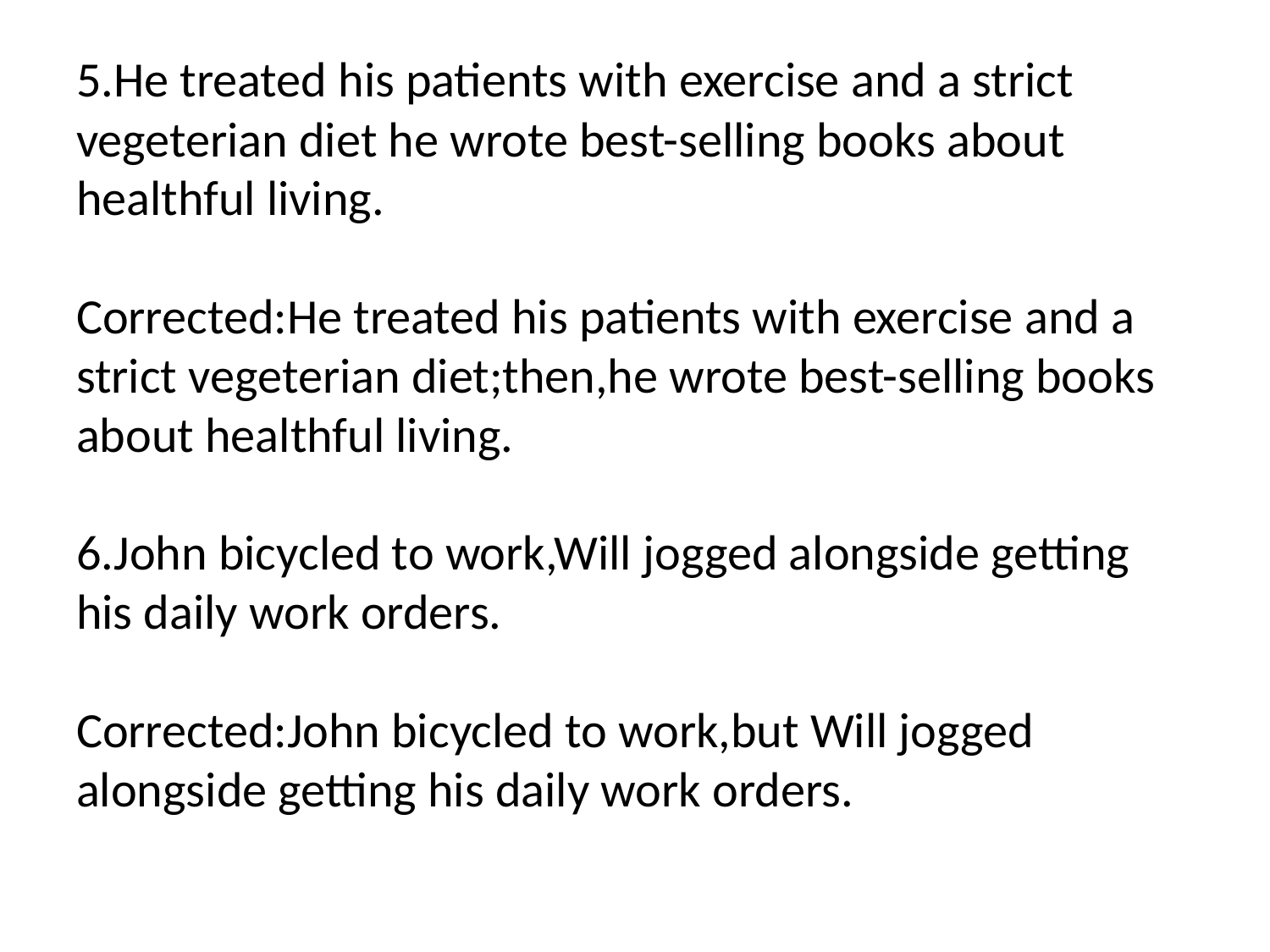

# 5.He treated his patients with exercise and a strict vegeterian diet he wrote best-selling books about healthful living. Corrected:He treated his patients with exercise and a strict vegeterian diet;then,he wrote best-selling books about healthful living. 6.John bicycled to work,Will jogged alongside getting his daily work orders. Corrected:John bicycled to work,but Will jogged alongside getting his daily work orders.